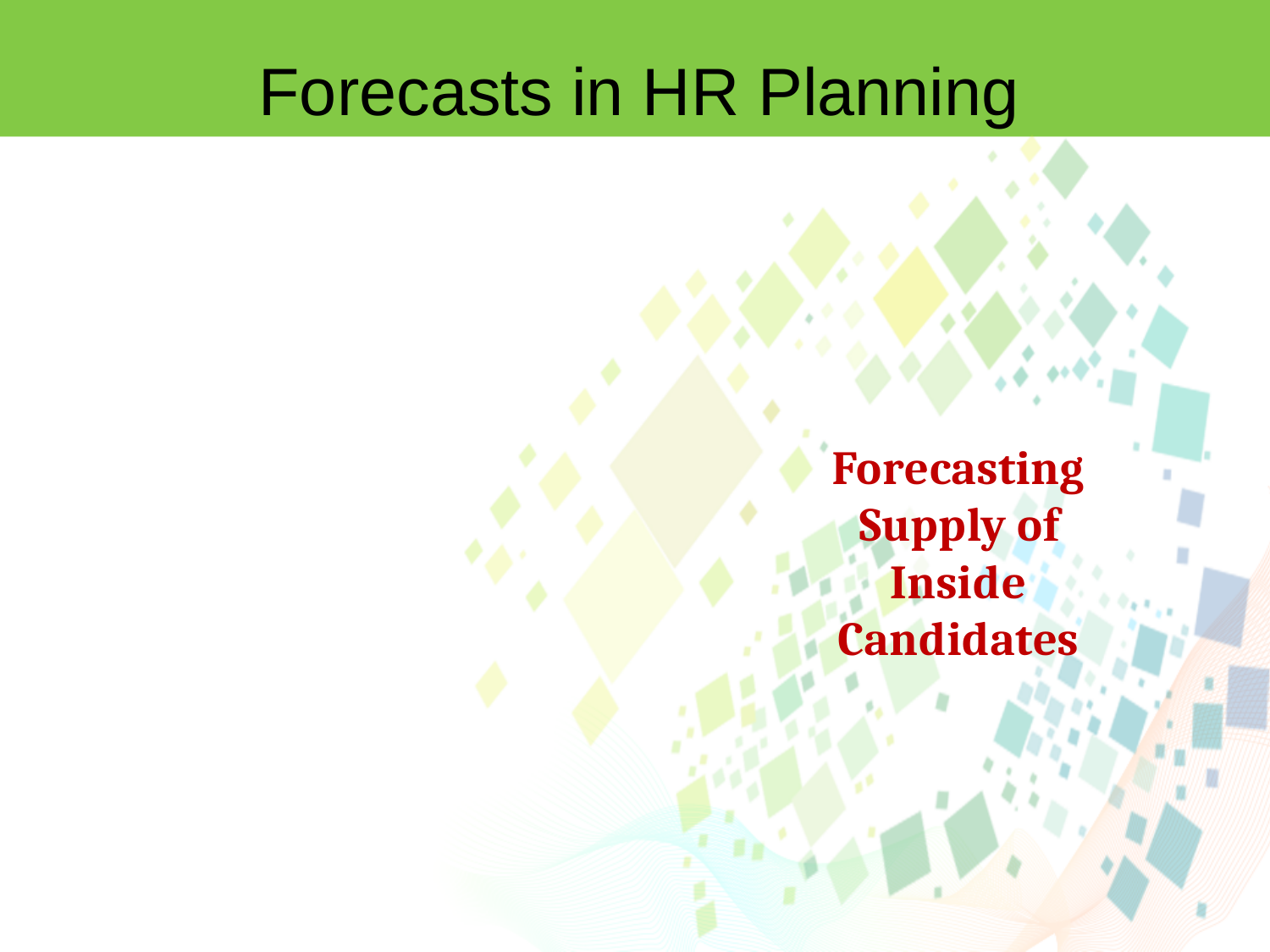

Forecasts in HR Planning
Forecasting Supply of Inside Candidates